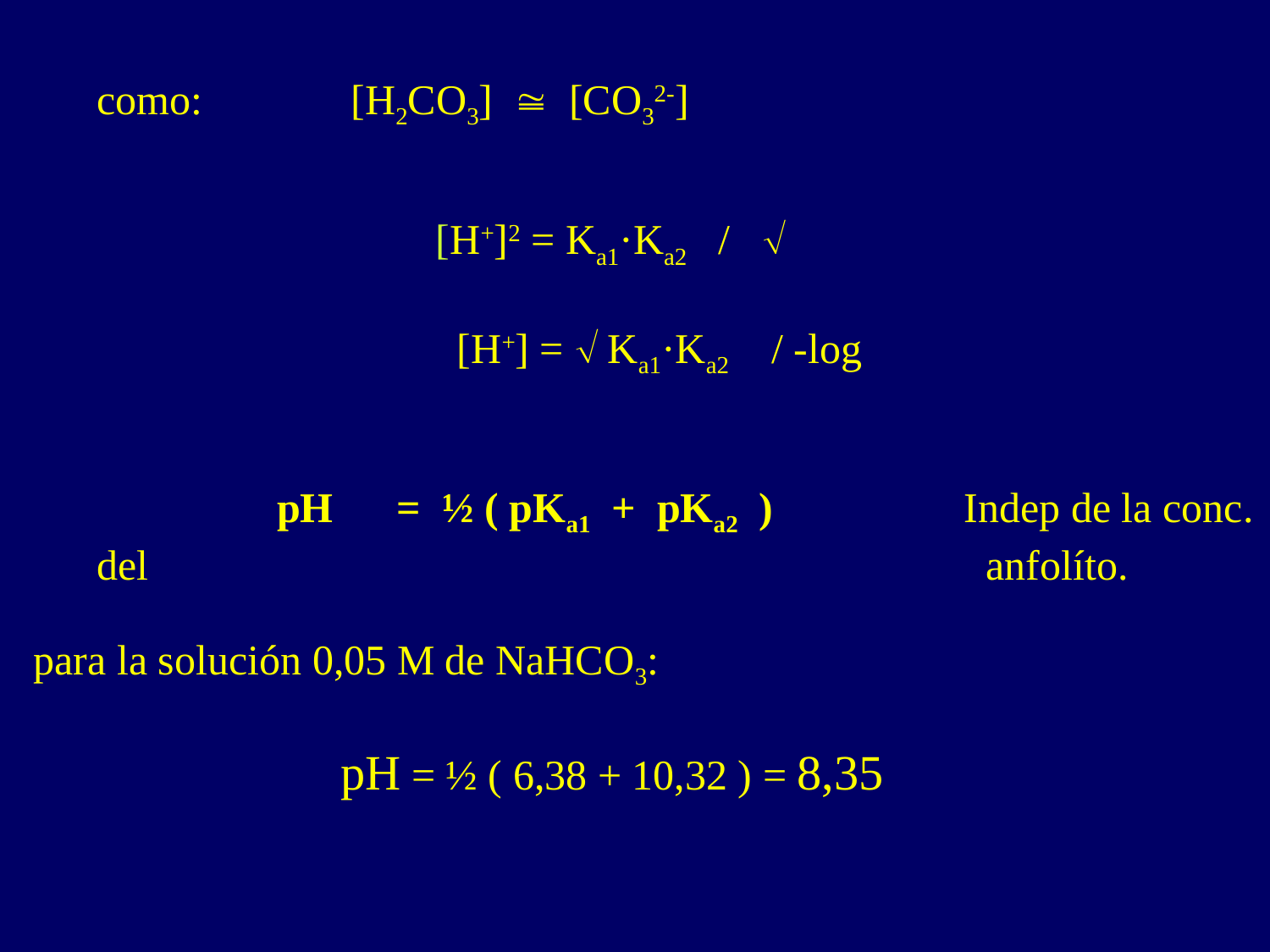

como: 		[H2CO3]  ≅  [CO32-]
 		                    [H+]2 = Ka1·Ka2   /   √

     		                      [H+] = √ Ka1·Ka2    / -log

		     pH      =  ½ ( pKa1  +  pKa2  )                  Indep de la conc. del 					                        anfolíto.
  para la solución 0,05 M de NaHCO3:

                               pH = ½ ( 6,38 + 10,32 ) = 8,35